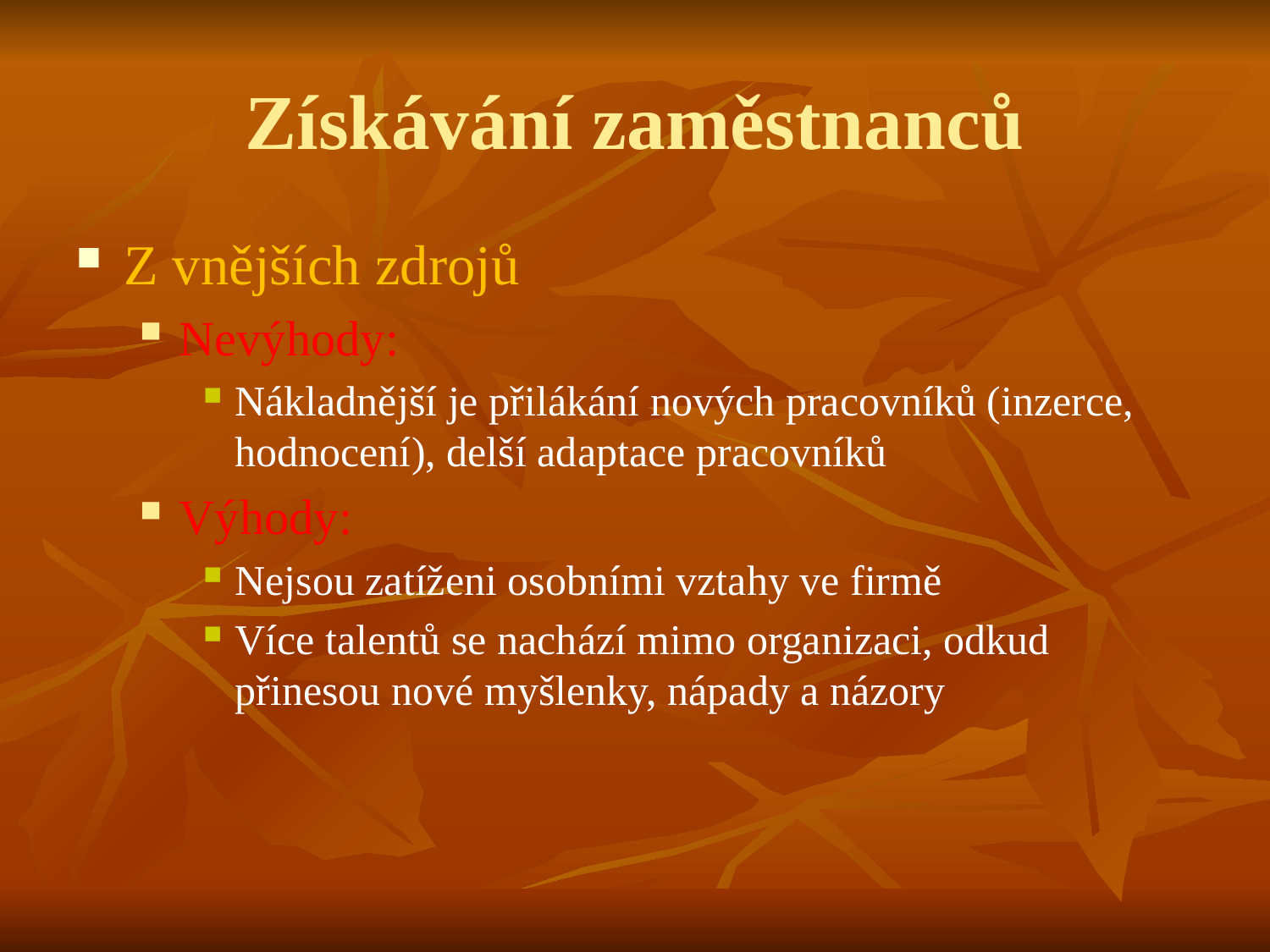

# Získávání zaměstnanců
Z vnějších zdrojů
Nevýhody:
Nákladnější je přilákání nových pracovníků (inzerce, hodnocení), delší adaptace pracovníků
Výhody:
Nejsou zatíženi osobními vztahy ve firmě
Více talentů se nachází mimo organizaci, odkud přinesou nové myšlenky, nápady a názory